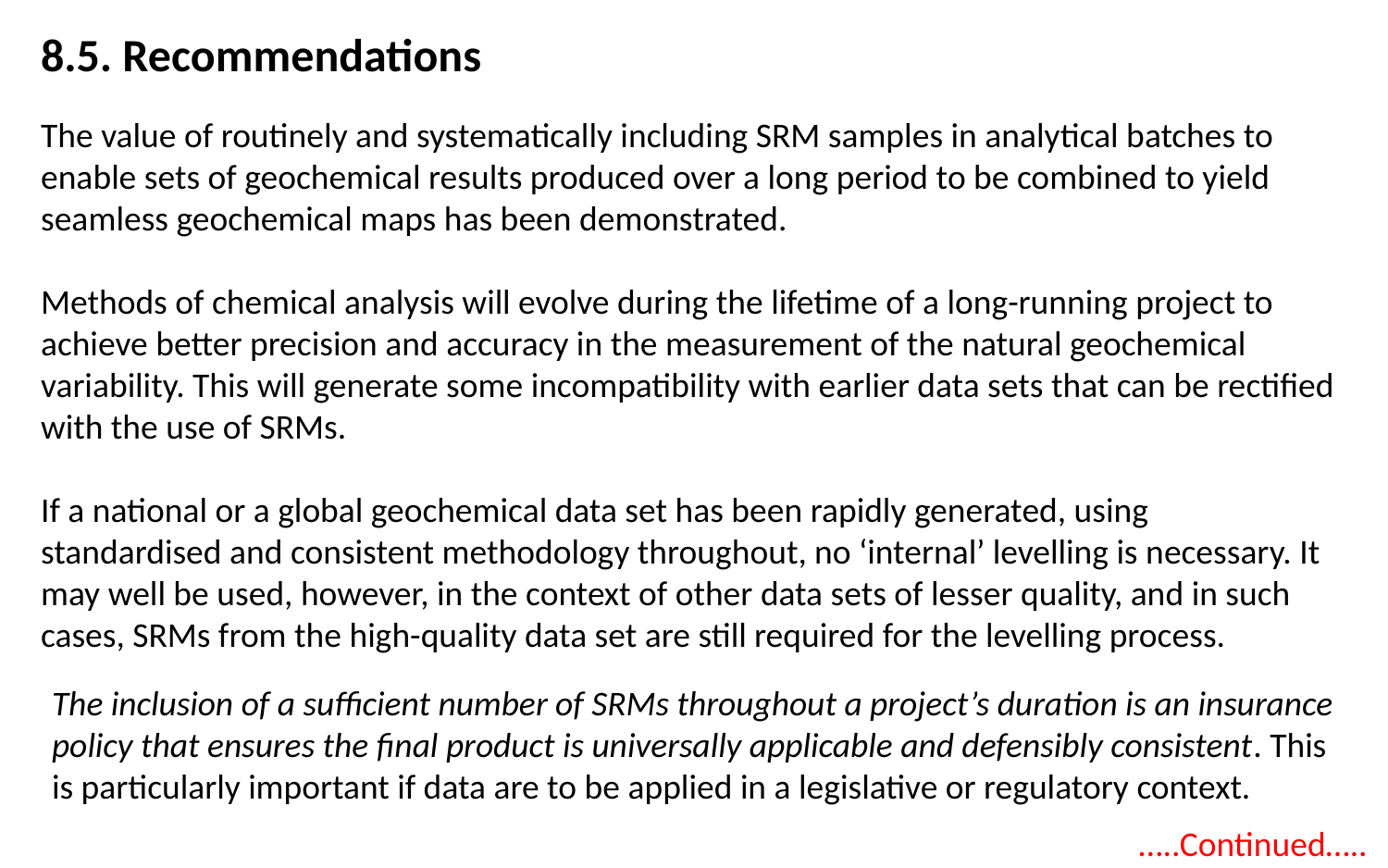

8.5. Recommendations
The value of routinely and systematically including SRM samples in analytical batches to enable sets of geochemical results produced over a long period to be combined to yield seamless geochemical maps has been demonstrated.

Methods of chemical analysis will evolve during the lifetime of a long-running project to achieve better precision and accuracy in the measurement of the natural geochemical variability. This will generate some incompatibility with earlier data sets that can be rectified with the use of SRMs.

If a national or a global geochemical data set has been rapidly generated, using standardised and consistent methodology throughout, no ‘internal’ levelling is necessary. It may well be used, however, in the context of other data sets of lesser quality, and in such cases, SRMs from the high-quality data set are still required for the levelling process.
The inclusion of a sufficient number of SRMs throughout a project’s duration is an insurance policy that ensures the final product is universally applicable and defensibly consistent. This is particularly important if data are to be applied in a legislative or regulatory context.
…..Continued…..